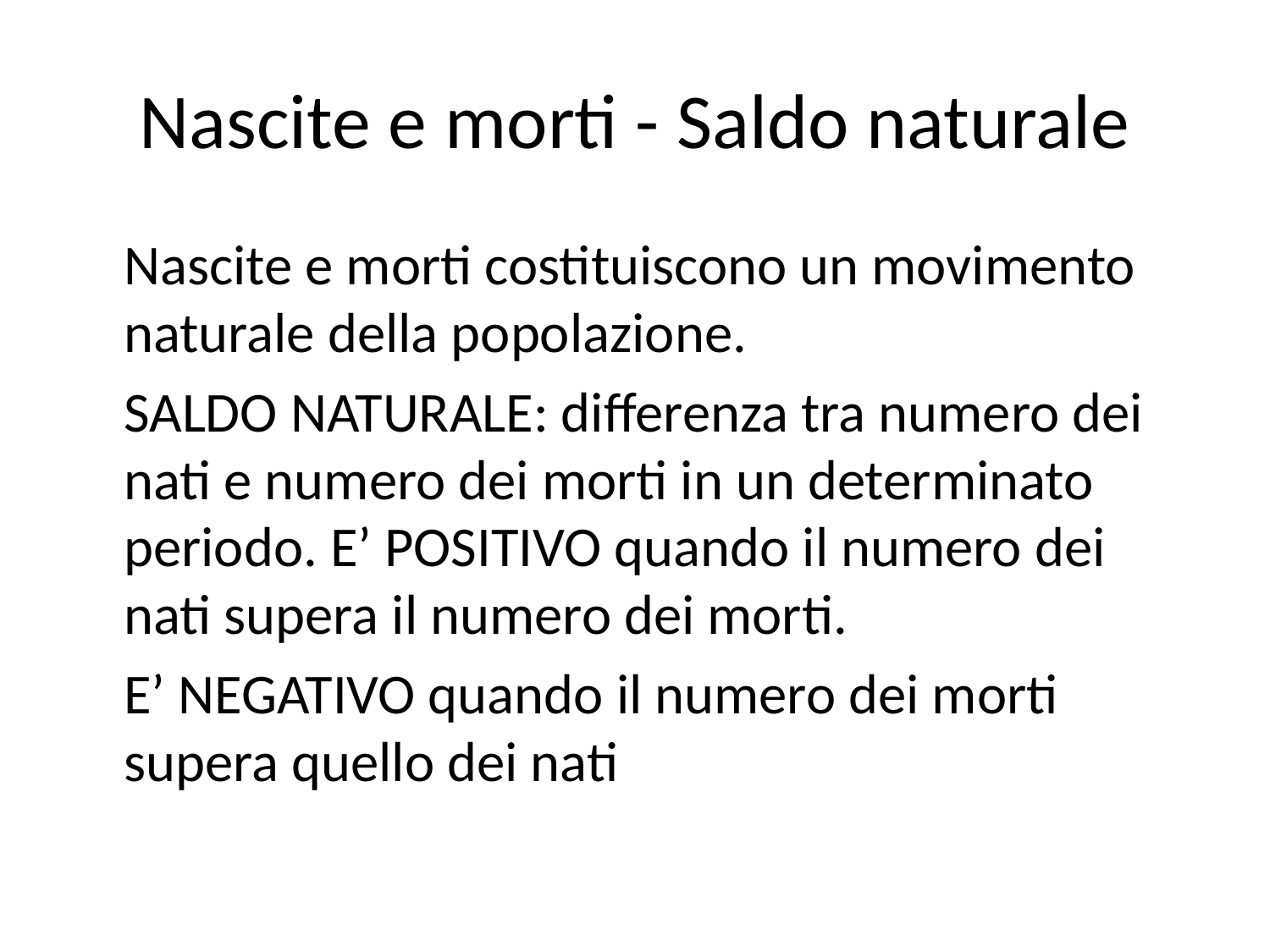

# Nascite e morti - Saldo naturale
	Nascite e morti costituiscono un movimento naturale della popolazione.
	SALDO NATURALE: differenza tra numero dei nati e numero dei morti in un determinato periodo. E’ POSITIVO quando il numero dei nati supera il numero dei morti.
	E’ NEGATIVO quando il numero dei morti supera quello dei nati